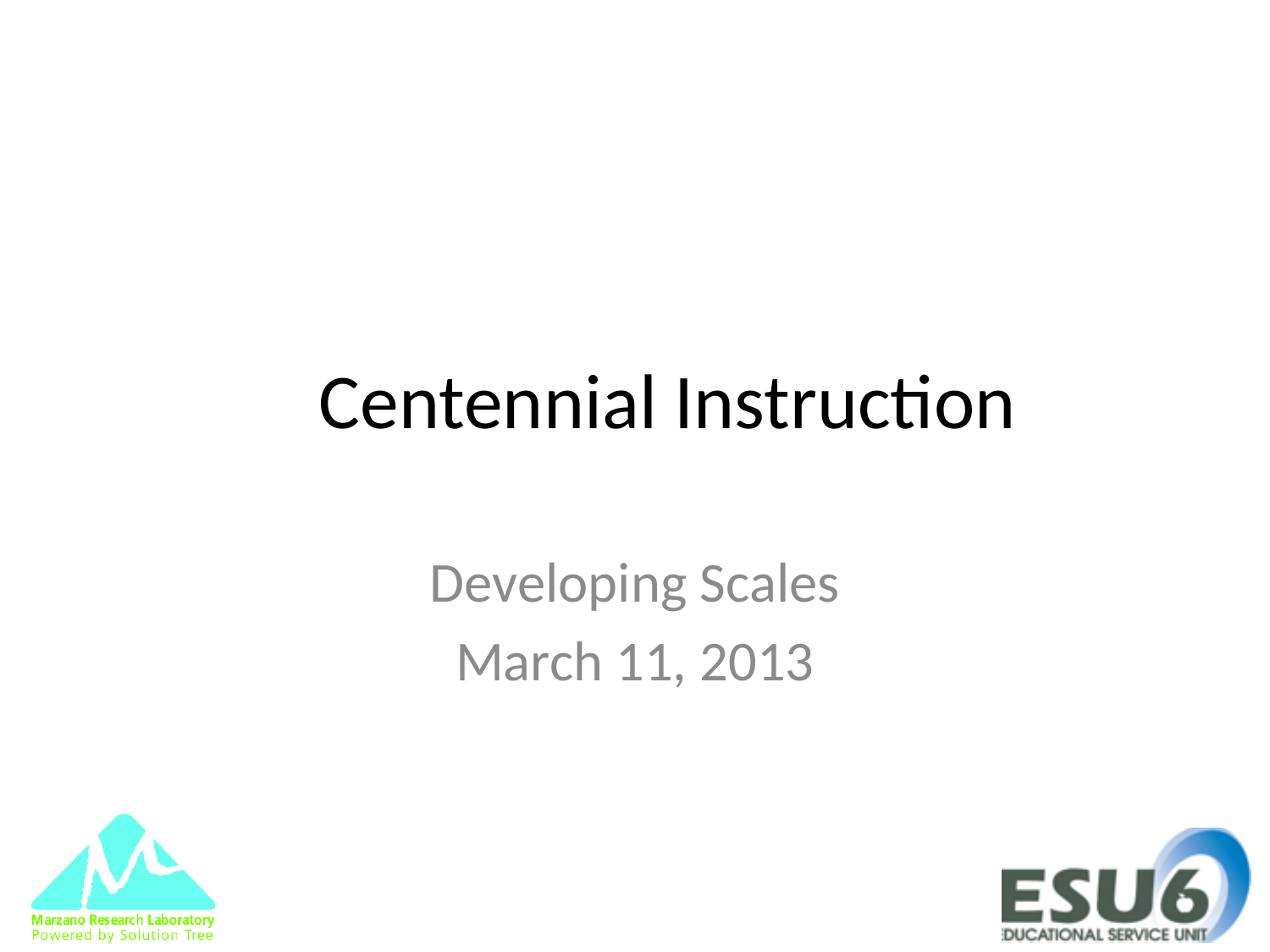

# Centennial Instruction
Developing Scales
March 11, 2013